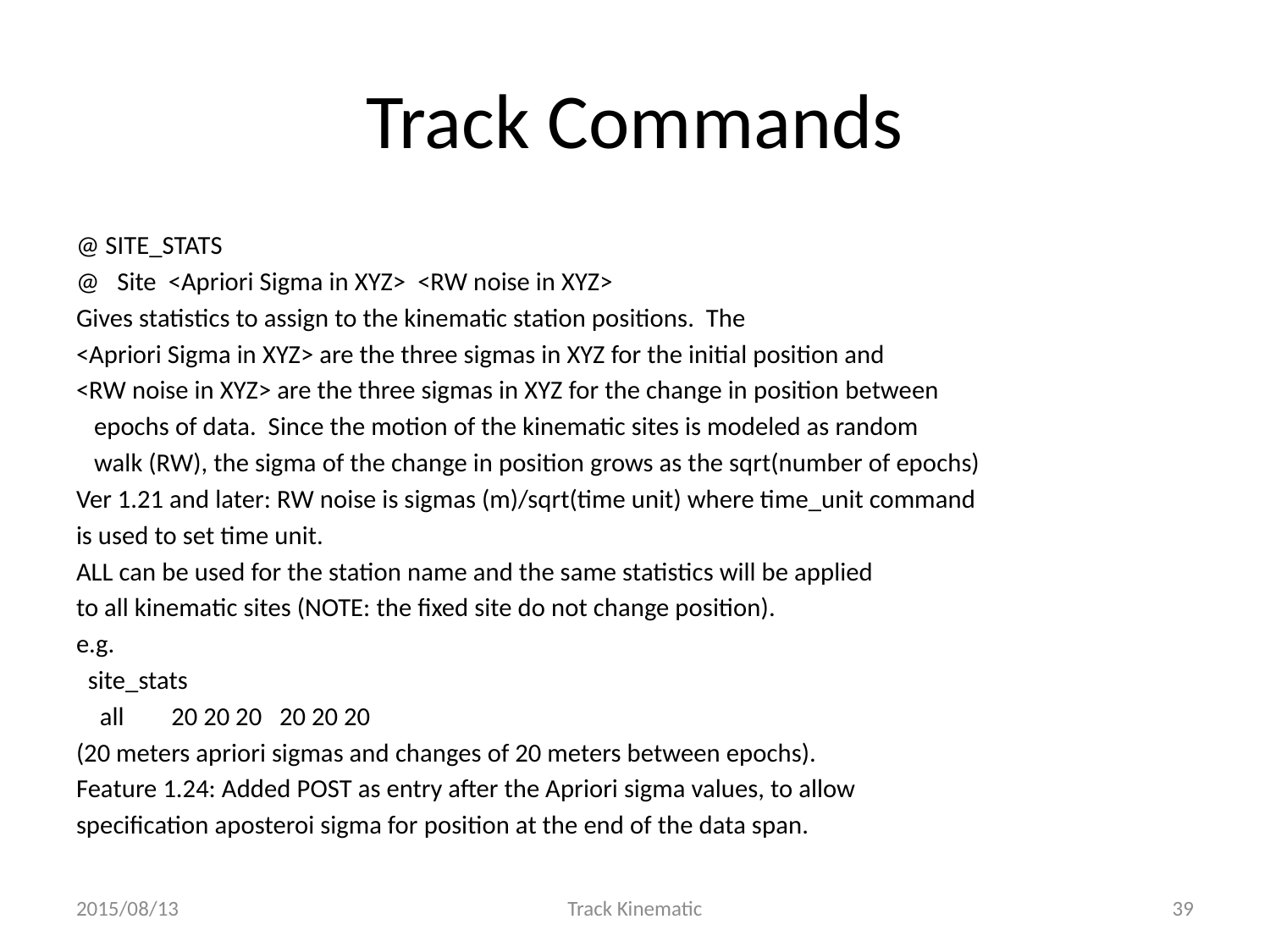

# Track Commands
@ SITE_STATS
@   Site  <Apriori Sigma in XYZ>  <RW noise in XYZ>
Gives statistics to assign to the kinematic station positions.  The
<Apriori Sigma in XYZ> are the three sigmas in XYZ for the initial position and
<RW noise in XYZ> are the three sigmas in XYZ for the change in position between
   epochs of data.  Since the motion of the kinematic sites is modeled as random
   walk (RW), the sigma of the change in position grows as the sqrt(number of epochs)
Ver 1.21 and later: RW noise is sigmas (m)/sqrt(time unit) where time_unit command
is used to set time unit.
ALL can be used for the station name and the same statistics will be applied
to all kinematic sites (NOTE: the fixed site do not change position).
e.g.
  site_stats
    all        20 20 20   20 20 20
(20 meters apriori sigmas and changes of 20 meters between epochs).
Feature 1.24: Added POST as entry after the Apriori sigma values, to allow
specification aposteroi sigma for position at the end of the data span.

2015/08/13
Track Kinematic
39